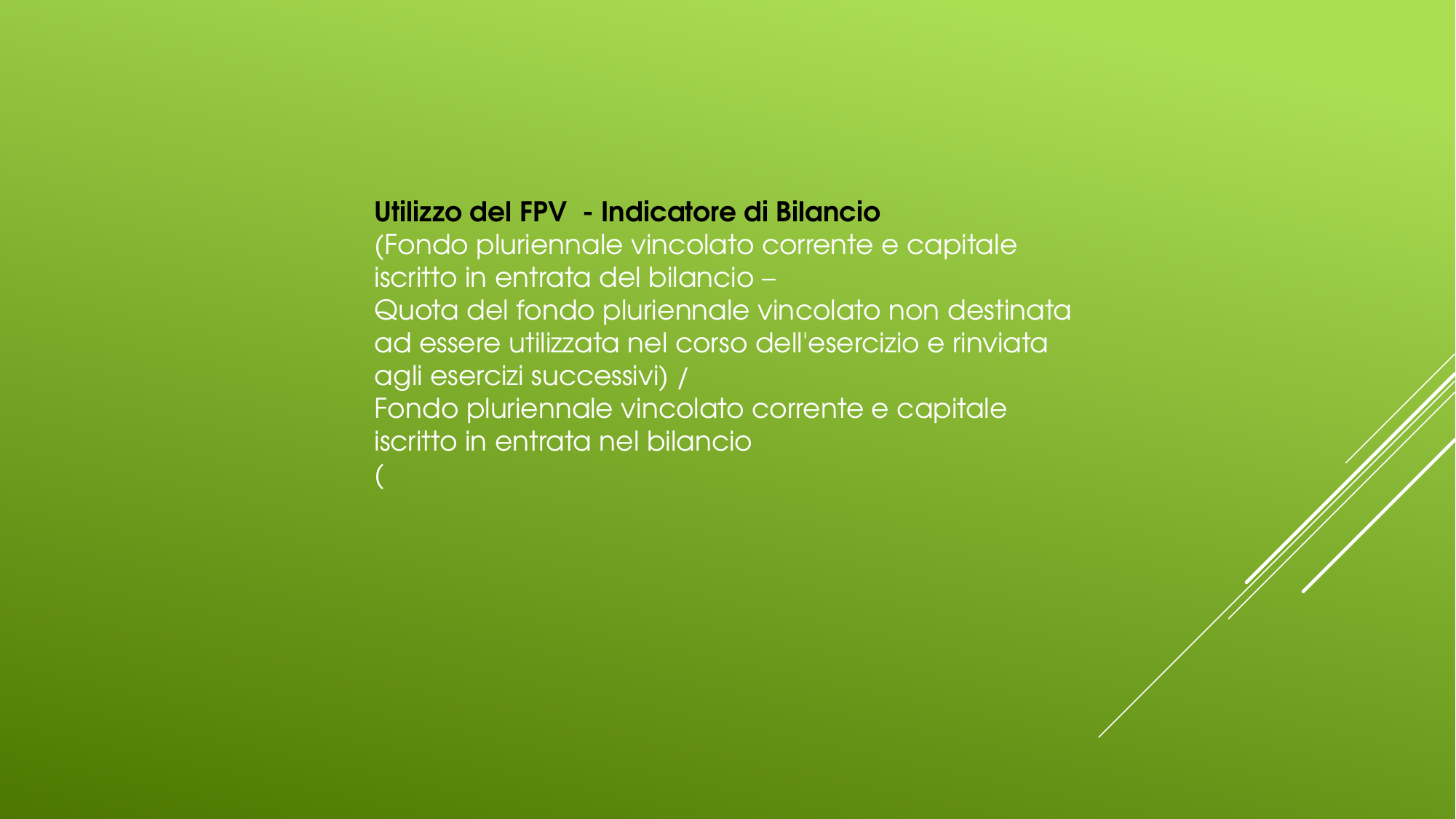

Utilizzo del FPV  - Indicatore di Bilancio
(Fondo pluriennale vincolato corrente e capitale iscritto in entrata del bilancio –
Quota del fondo pluriennale vincolato non destinata ad essere utilizzata nel corso dell'esercizio e rinviata agli esercizi successivi) /
Fondo pluriennale vincolato corrente e capitale iscritto in entrata nel bilancio
(